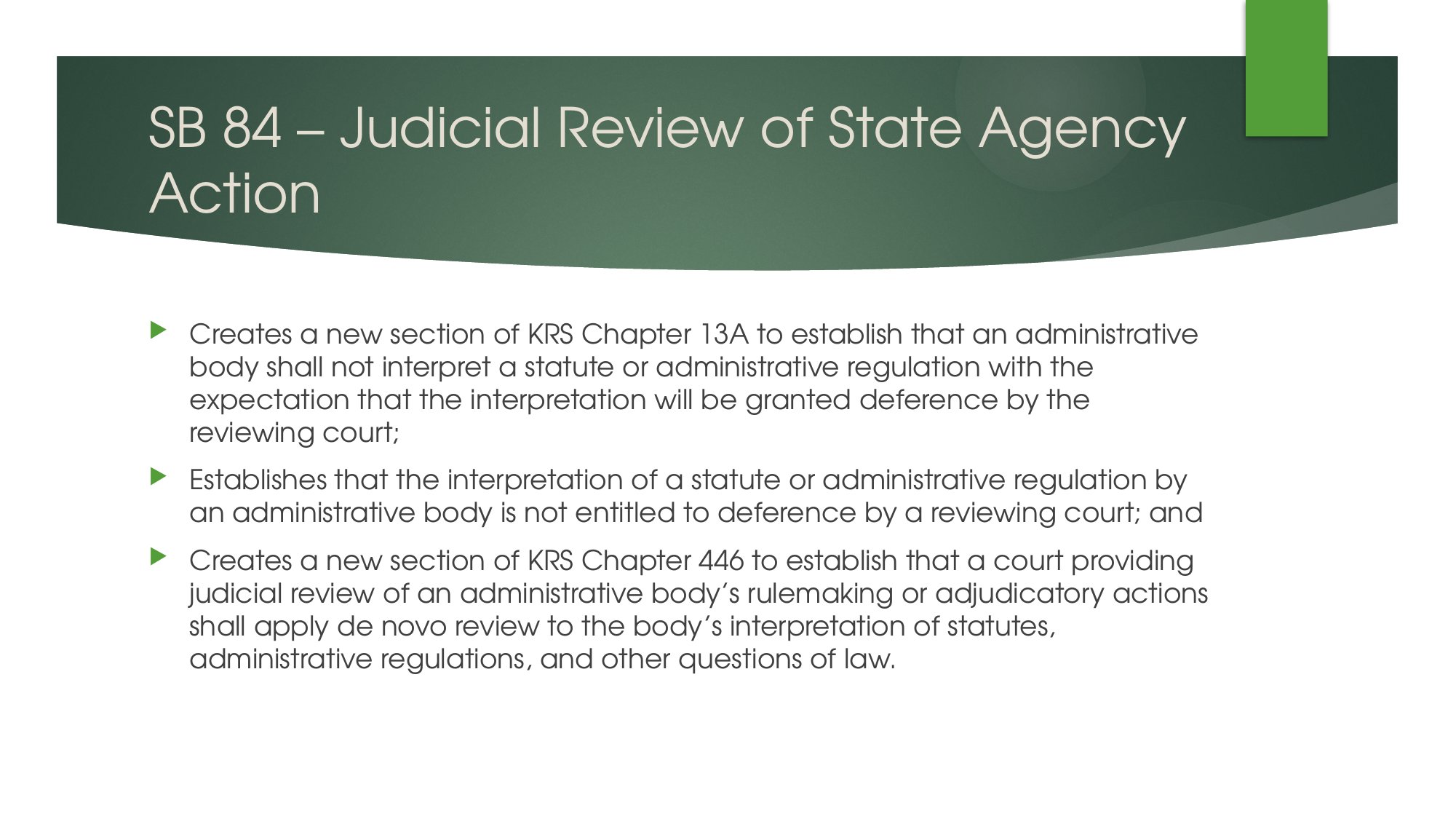

# SB 84 – Judicial Review of State Agency Action
Creates a new section of KRS Chapter 13A to establish that an administrative body shall not interpret a statute or administrative regulation with the expectation that the interpretation will be granted deference by the reviewing court;
Establishes that the interpretation of a statute or administrative regulation by an administrative body is not entitled to deference by a reviewing court; and
Creates a new section of KRS Chapter 446 to establish that a court providing judicial review of an administrative body’s rulemaking or adjudicatory actions shall apply de novo review to the body’s interpretation of statutes, administrative regulations, and other questions of law.